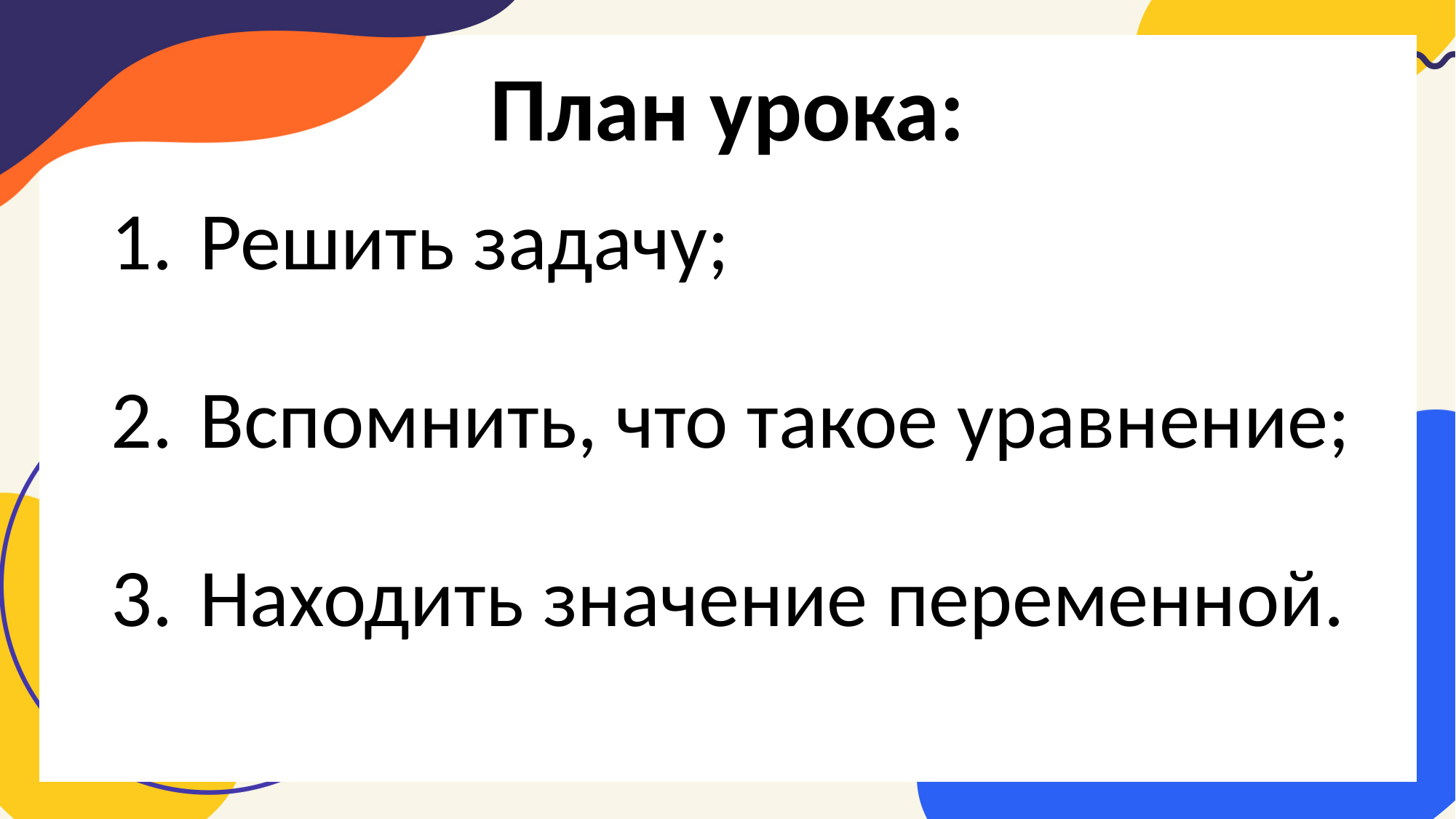

План урока:
Решить задачу;

Вспомнить, что такое уравнение;

Находить значение переменной.